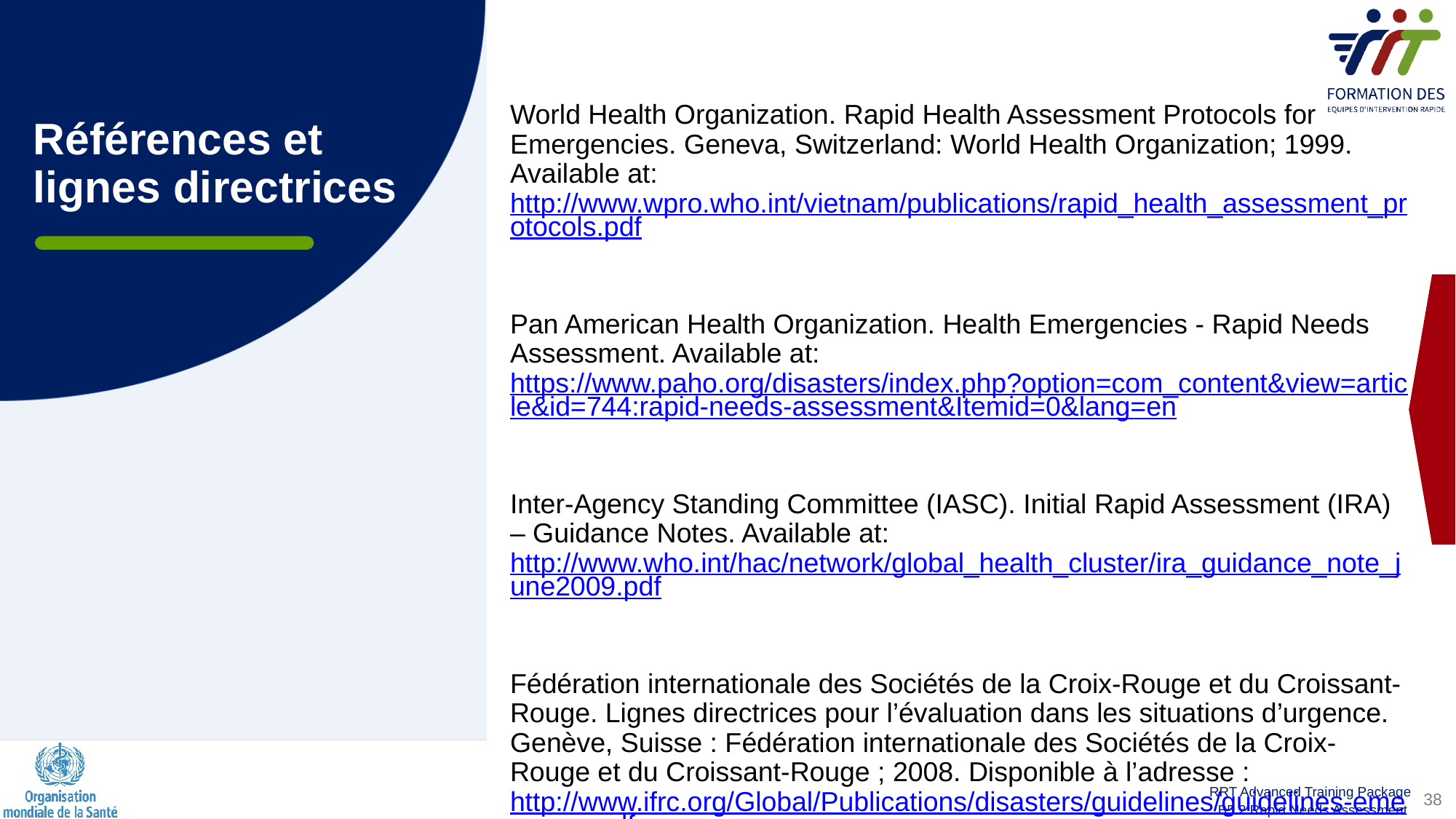

# Références et lignes directrices
World Health Organization. Rapid Health Assessment Protocols for Emergencies. Geneva, Switzerland: World Health Organization; 1999. Available at: http://www.wpro.who.int/vietnam/publications/rapid_health_assessment_protocols.pdf

Pan American Health Organization. Health Emergencies - Rapid Needs Assessment. Available at: https://www.paho.org/disasters/index.php?option=com_content&view=article&id=744:rapid-needs-assessment&Itemid=0&lang=en

Inter-Agency Standing Committee (IASC). Initial Rapid Assessment (IRA) – Guidance Notes. Available at: http://www.who.int/hac/network/global_health_cluster/ira_guidance_note_june2009.pdf

Fédération internationale des Sociétés de la Croix-Rouge et du Croissant-Rouge. Lignes directrices pour l’évaluation dans les situations d’urgence. Genève, Suisse : Fédération internationale des Sociétés de la Croix-Rouge et du Croissant-Rouge ; 2008. Disponible à l’adresse : http://www.ifrc.org/Global/Publications/disasters/guidelines/guidelines-emergency.pdf